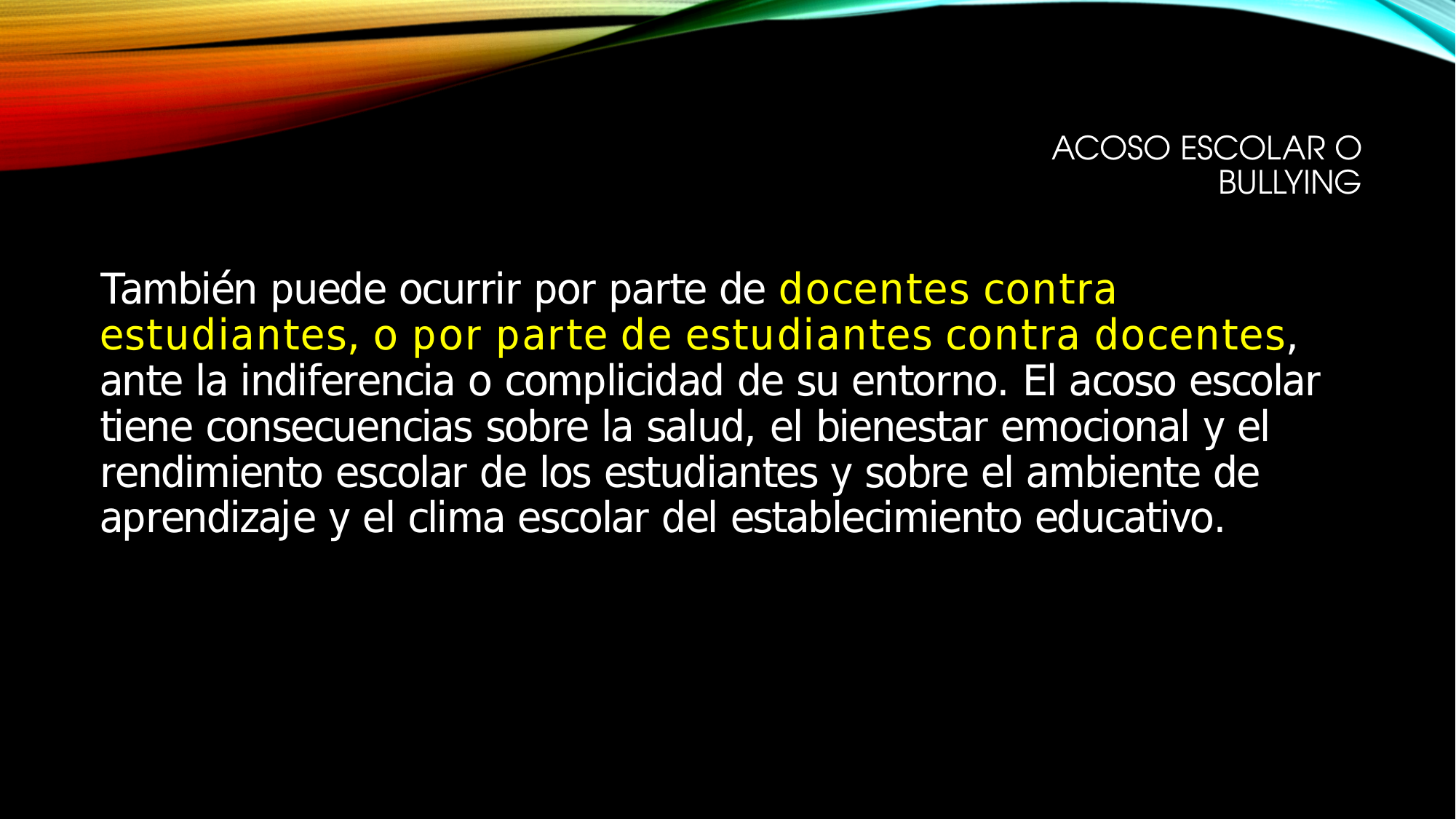

# Acoso escolar o bullying
También puede ocurrir por parte de docentes contra estudiantes, o por parte de estudiantes contra docentes, ante la indiferencia o complicidad de su entorno. El acoso escolar tiene consecuencias sobre la salud, el bienestar emocional y el rendimiento escolar de los estudiantes y sobre el ambiente de aprendizaje y el clima escolar del establecimiento educativo.